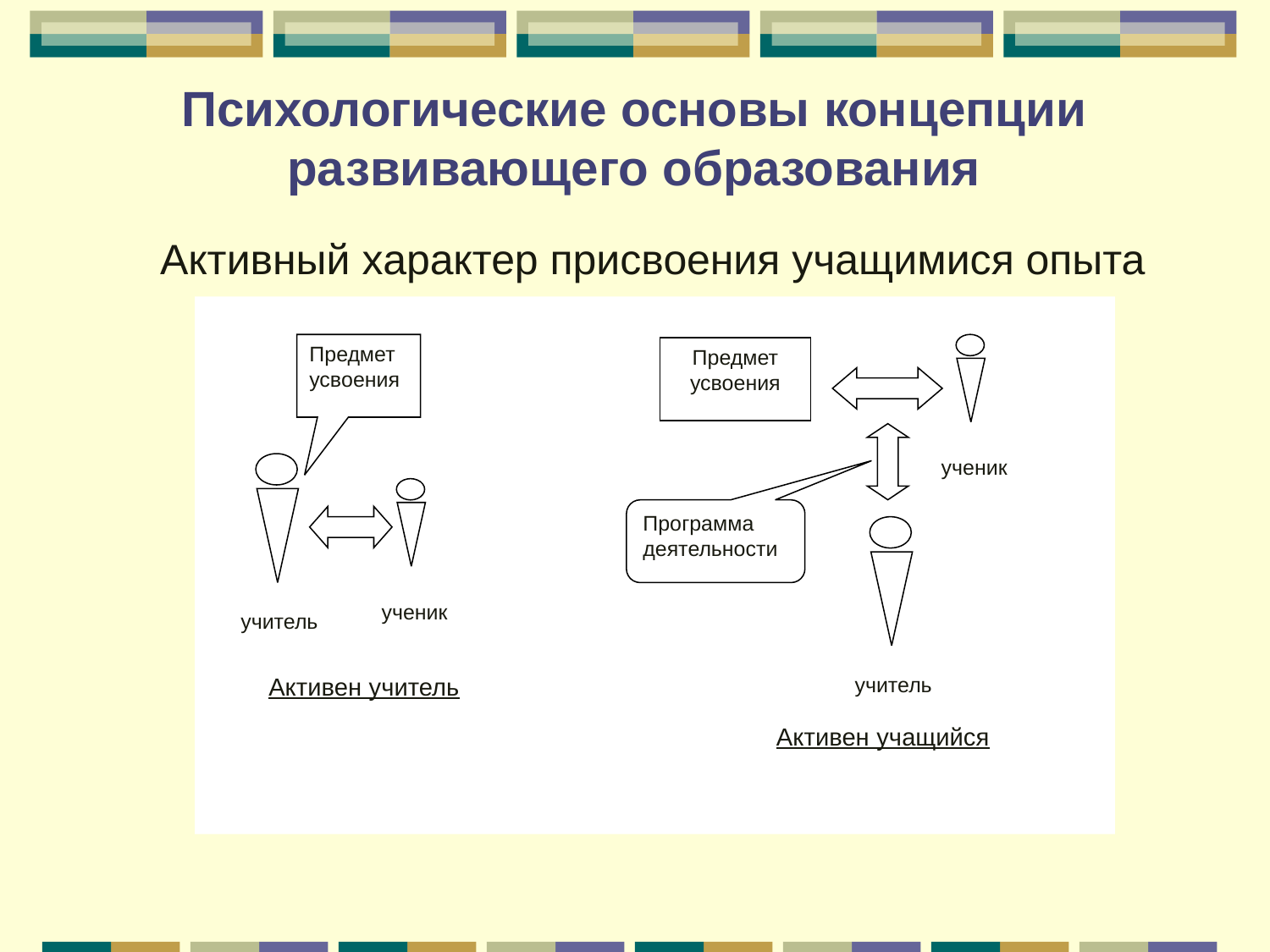

# Психологические основы концепции развивающего образования
   Активный характер присвоения учащимися опыта деятельности

Предмет усвоения

ученик
Предмет усвоения

учитель

ученик
Программа деятельности

учитель
Активен учитель
Активен учащийся